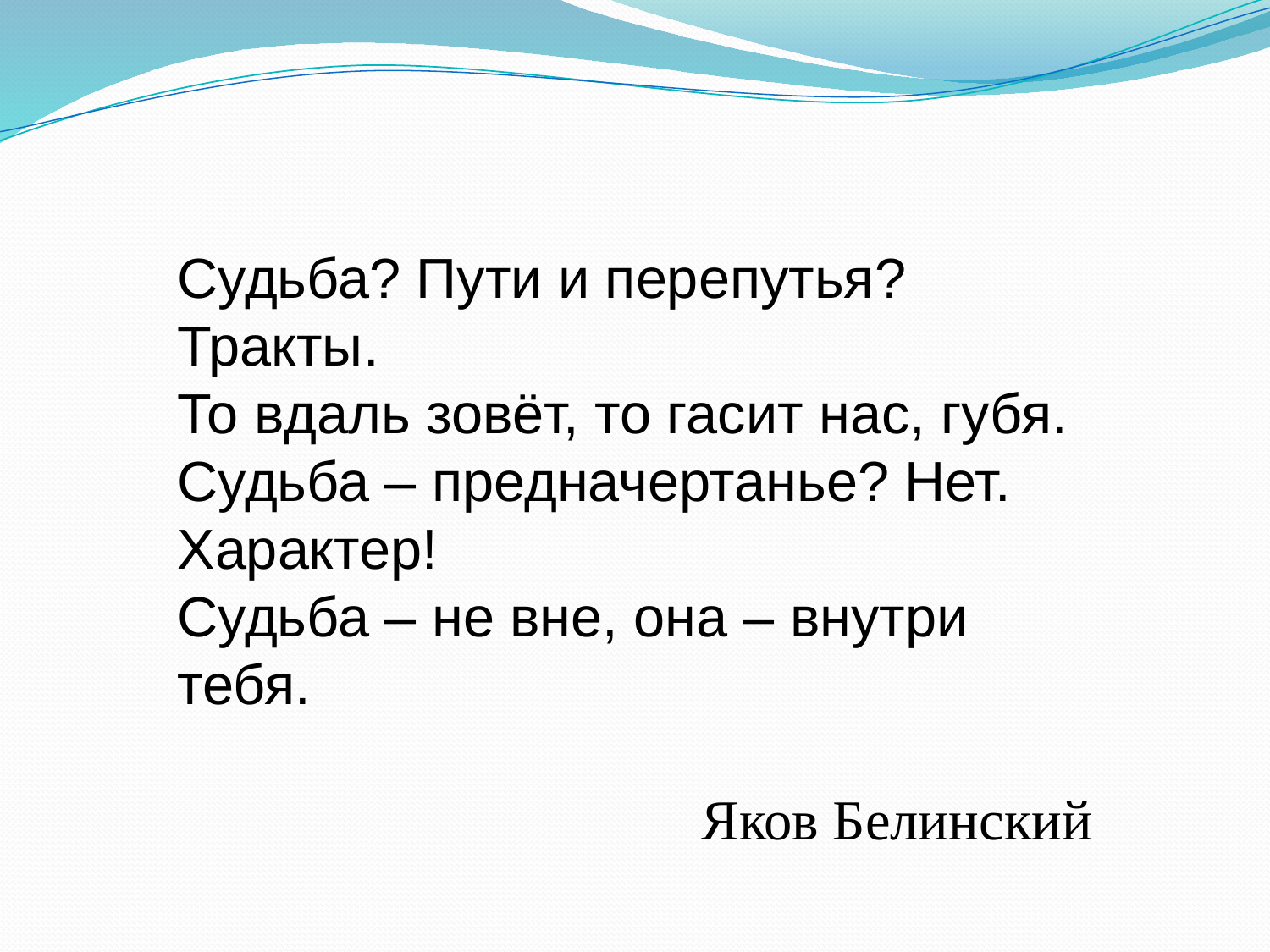

Судьба? Пути и перепутья? Тракты.
То вдаль зовёт, то гасит нас, губя.
Судьба – предначертанье? Нет. Характер!
Судьба – не вне, она – внутри тебя.

Яков Белинский